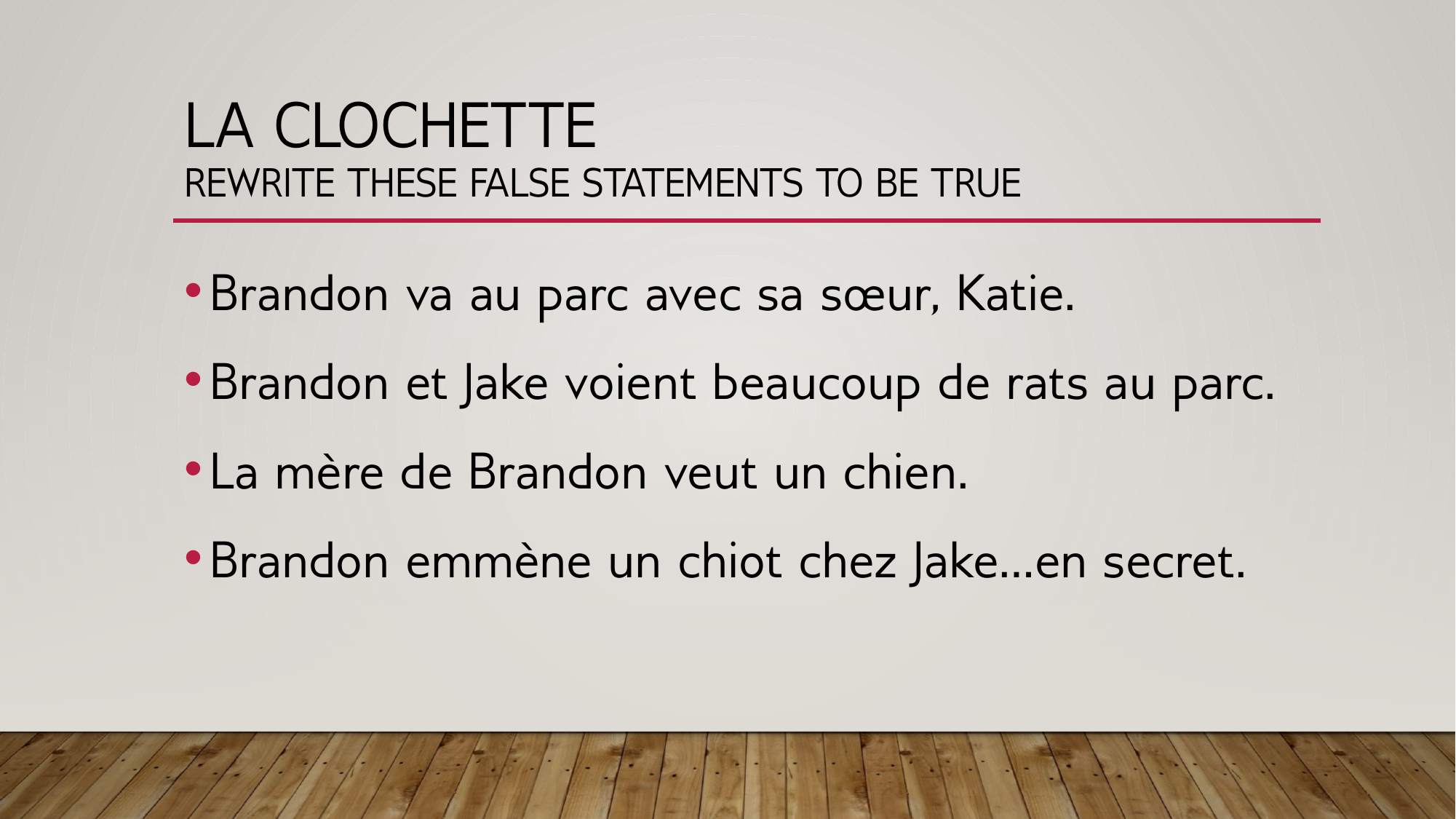

# LA CLOCHETTE rewrite THESE FALSE STATEMENTS to be true
Brandon va au parc avec sa sœur, Katie.
Brandon et Jake voient beaucoup de rats au parc.
La mère de Brandon veut un chien.
Brandon emmène un chiot chez Jake…en secret.